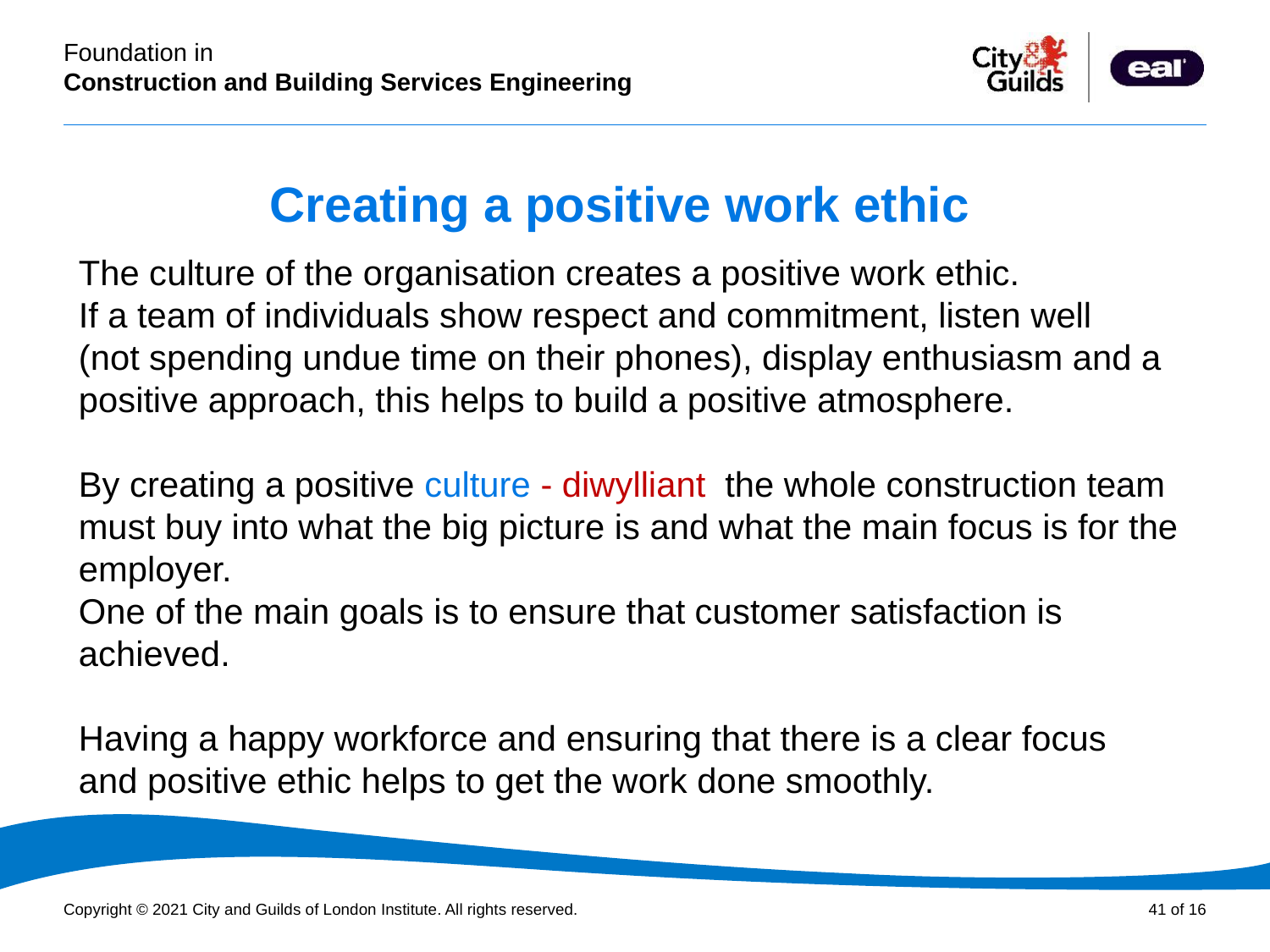

Creating a positive work ethic​
The culture of the organisation creates a positive work ethic.​
If a team of individuals show respect and commitment, listen well (not spending undue time on their phones), display enthusiasm and a positive approach, this helps to build a positive atmosphere.  ​

By creating a positive culture - diwylliant  the whole construction team must buy into what the big picture is and what the main focus is for the employer.​
One of the main goals is to ensure that customer satisfaction is achieved.

Having a happy workforce and ensuring that there is a clear focus and positive ethic helps to get the work done smoothly.  ​